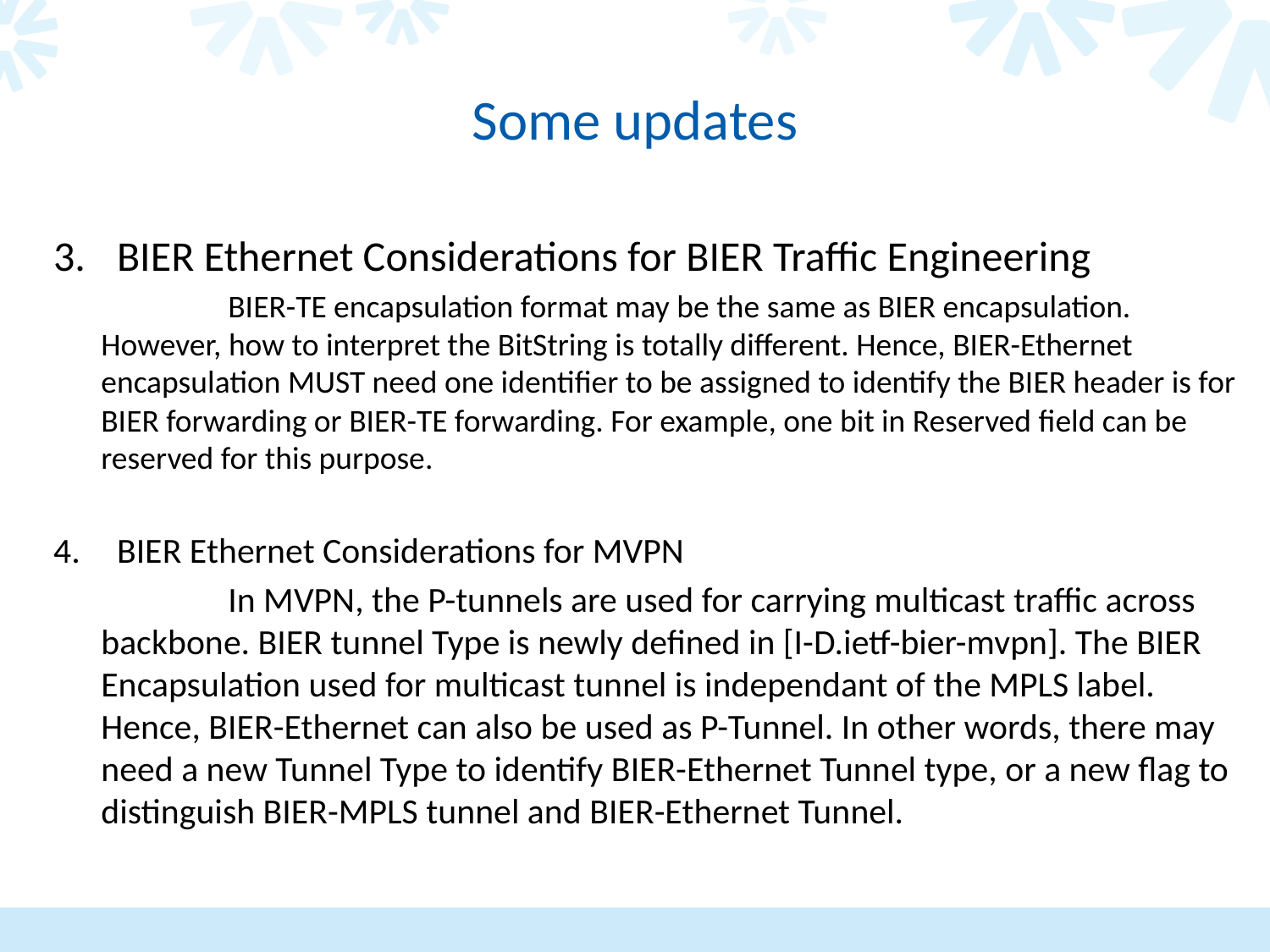

# Some updates
3.	BIER Ethernet Considerations for BIER Traffic Engineering
		BIER-TE encapsulation format may be the same as BIER encapsulation. However, how to interpret the BitString is totally different. Hence, BIER-Ethernet encapsulation MUST need one identifier to be assigned to identify the BIER header is for BIER forwarding or BIER-TE forwarding. For example, one bit in Reserved field can be reserved for this purpose.

4.	BIER Ethernet Considerations for MVPN
		In MVPN, the P-tunnels are used for carrying multicast traffic across backbone. BIER tunnel Type is newly defined in [I-D.ietf-bier-mvpn]. The BIER Encapsulation used for multicast tunnel is independant of the MPLS label. Hence, BIER-Ethernet can also be used as P-Tunnel. In other words, there may need a new Tunnel Type to identify BIER-Ethernet Tunnel type, or a new flag to distinguish BIER-MPLS tunnel and BIER-Ethernet Tunnel.